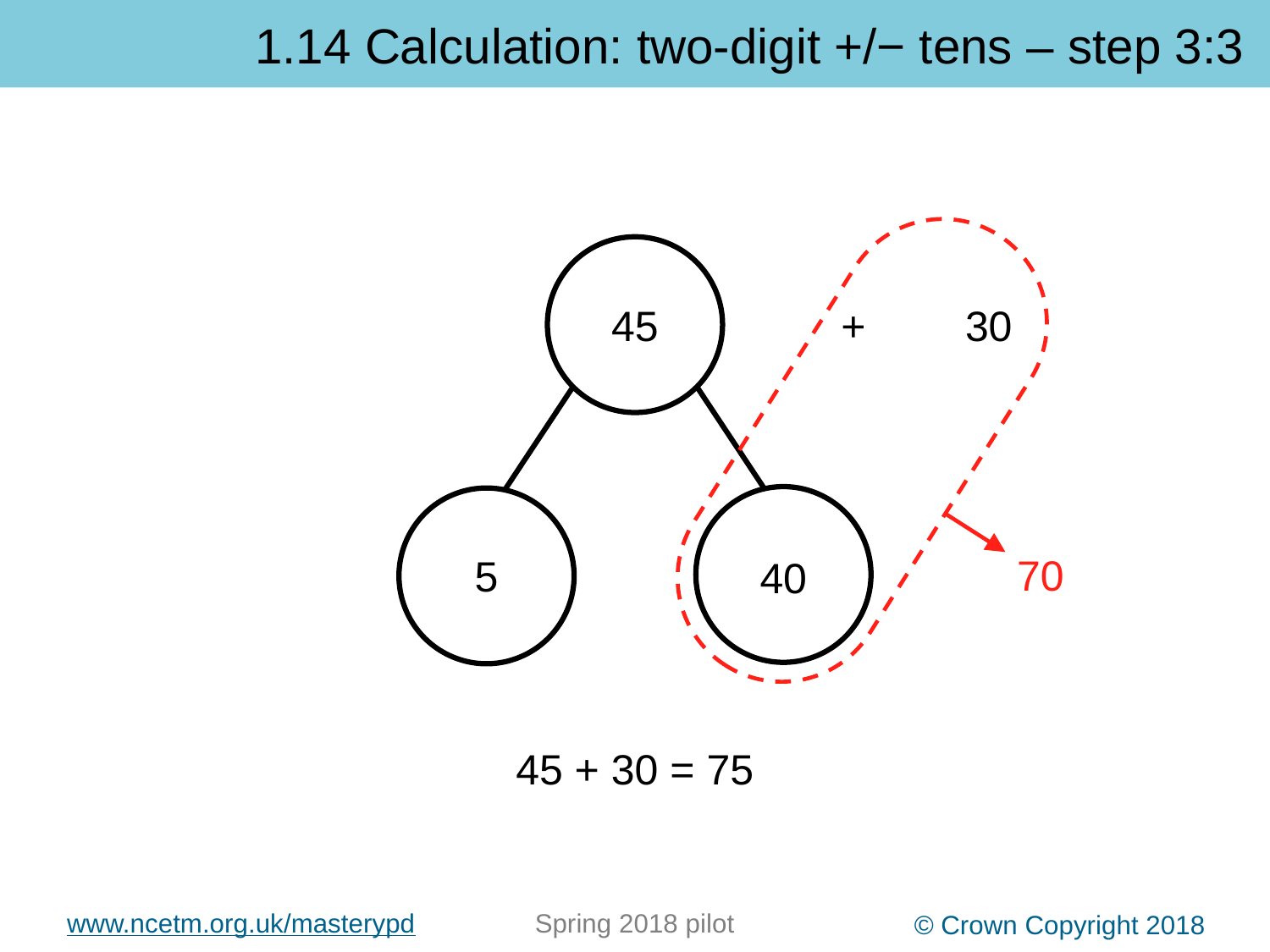

1.14 Calculation: two-digit +/− tens – step 3:3

45
+
30

70
5
40
45 + 30 = 75